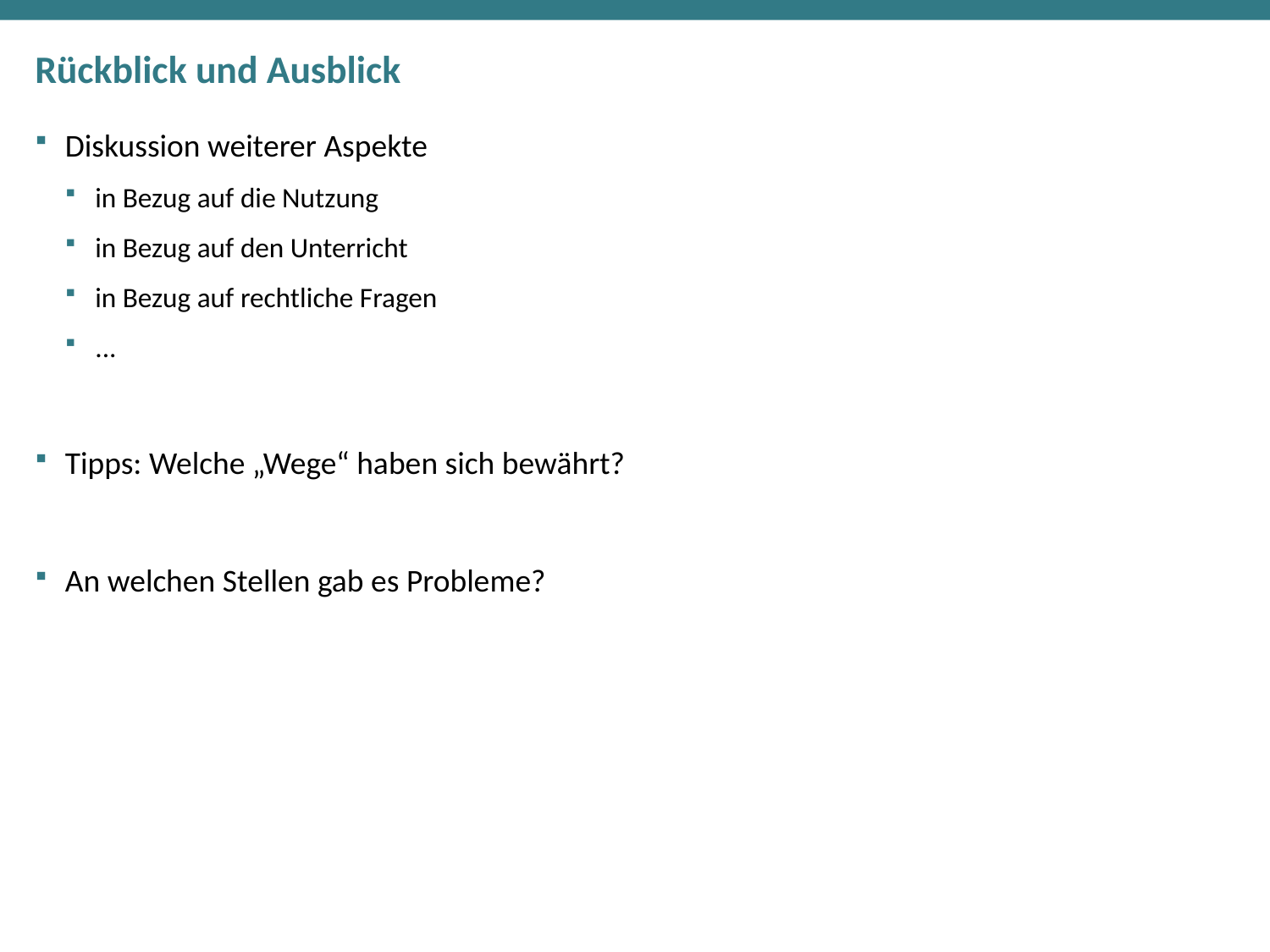

# Rückblick und Ausblick
Diskussion weiterer Aspekte
in Bezug auf die Nutzung
in Bezug auf den Unterricht
in Bezug auf rechtliche Fragen
...

Tipps: Welche „Wege“ haben sich bewährt?

An welchen Stellen gab es Probleme?